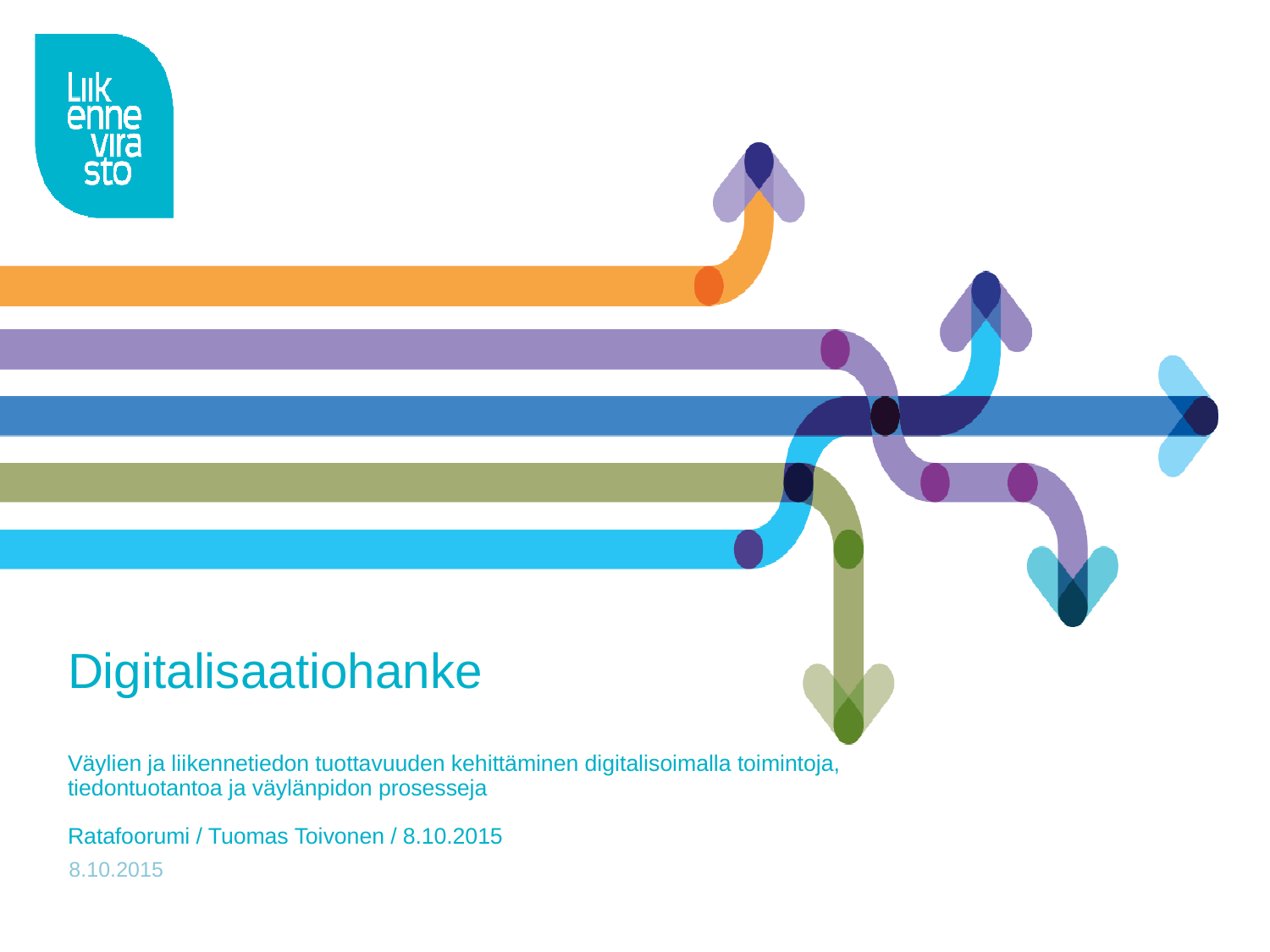

# Digitalisaatiohanke
Väylien ja liikennetiedon tuottavuuden kehittäminen digitalisoimalla toimintoja, tiedontuotantoa ja väylänpidon prosesseja

Ratafoorumi / Tuomas Toivonen / 8.10.2015
8.10.2015